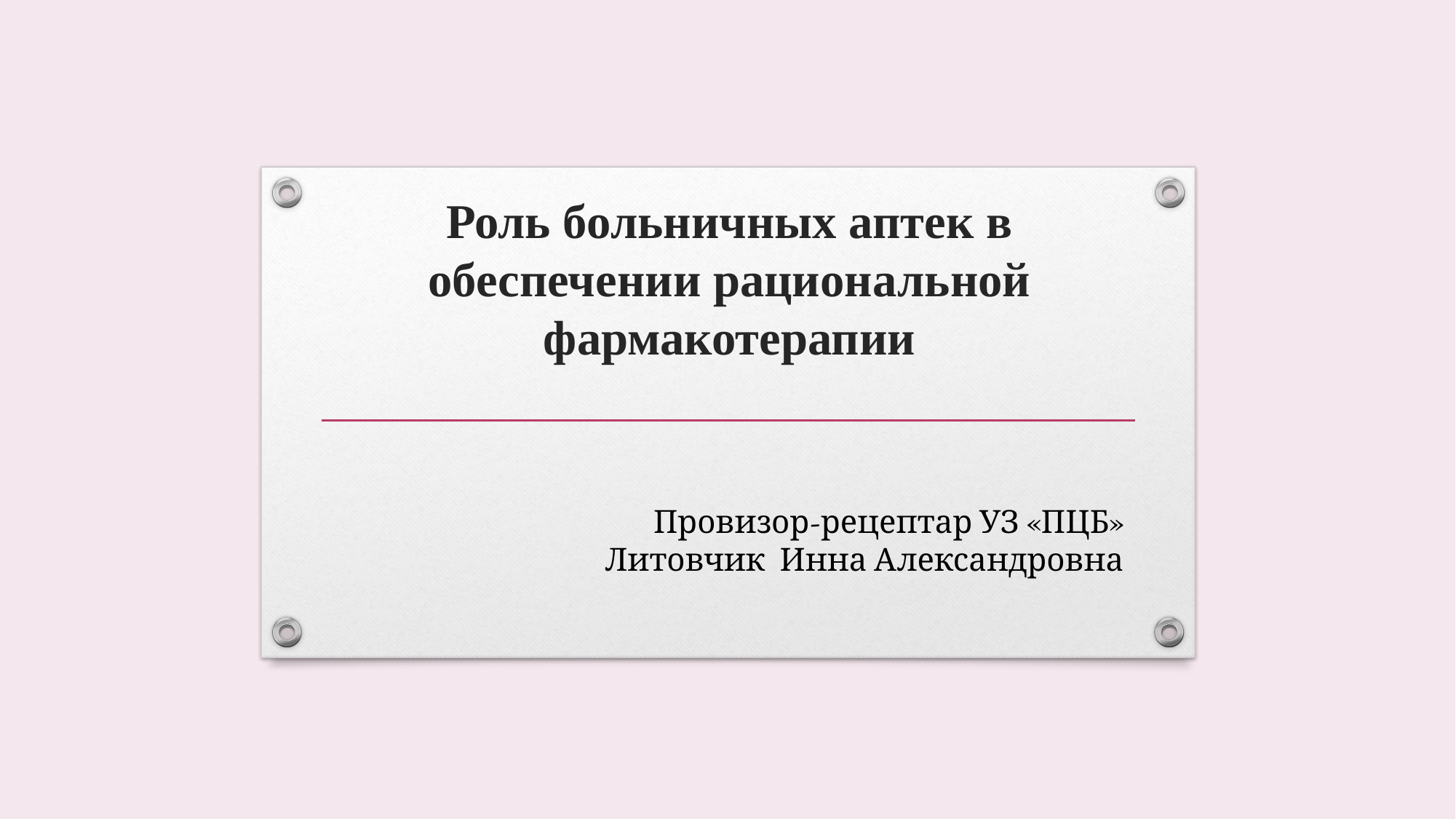

# Роль больничных аптек в обеспечении рациональной фармакотерапии
Провизор-рецептар УЗ «ПЦБ»
Литовчик  Инна Александровна